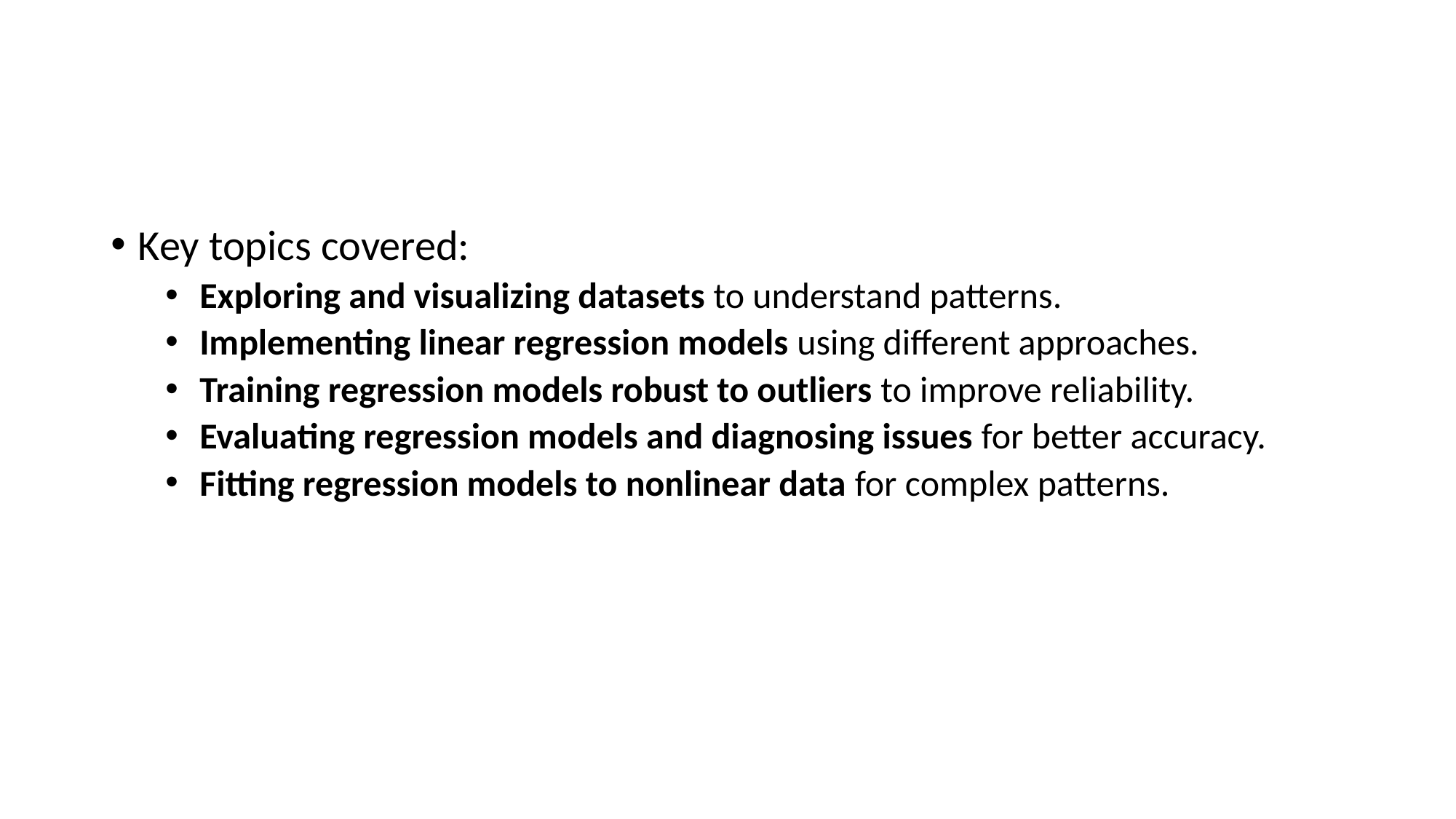

#
Key topics covered:
Exploring and visualizing datasets to understand patterns.
Implementing linear regression models using different approaches.
Training regression models robust to outliers to improve reliability.
Evaluating regression models and diagnosing issues for better accuracy.
Fitting regression models to nonlinear data for complex patterns.